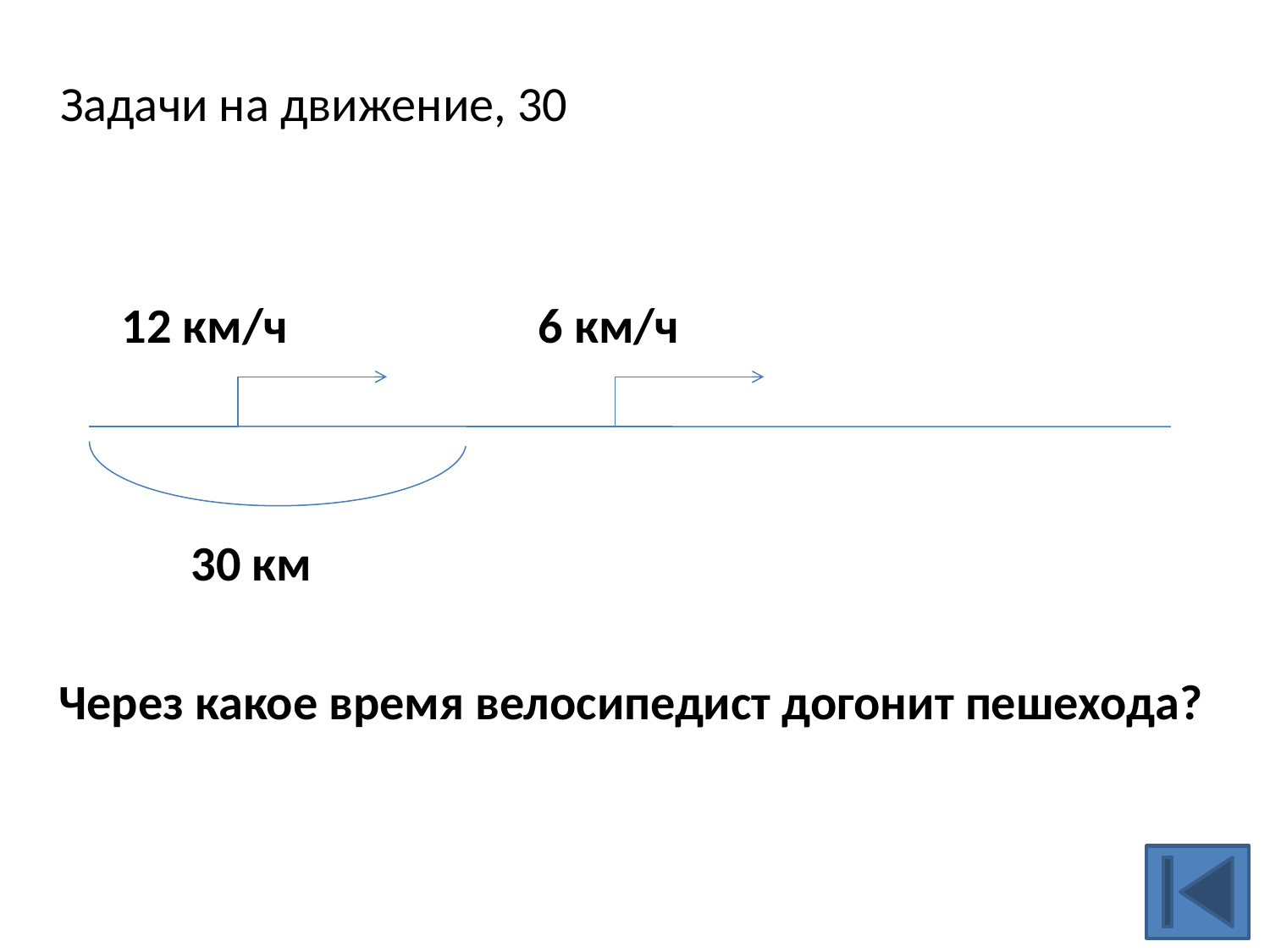

Задачи на движение, 30
12 км/ч
6 км/ч

30 км
Через какое время велосипедист догонит пешехода?